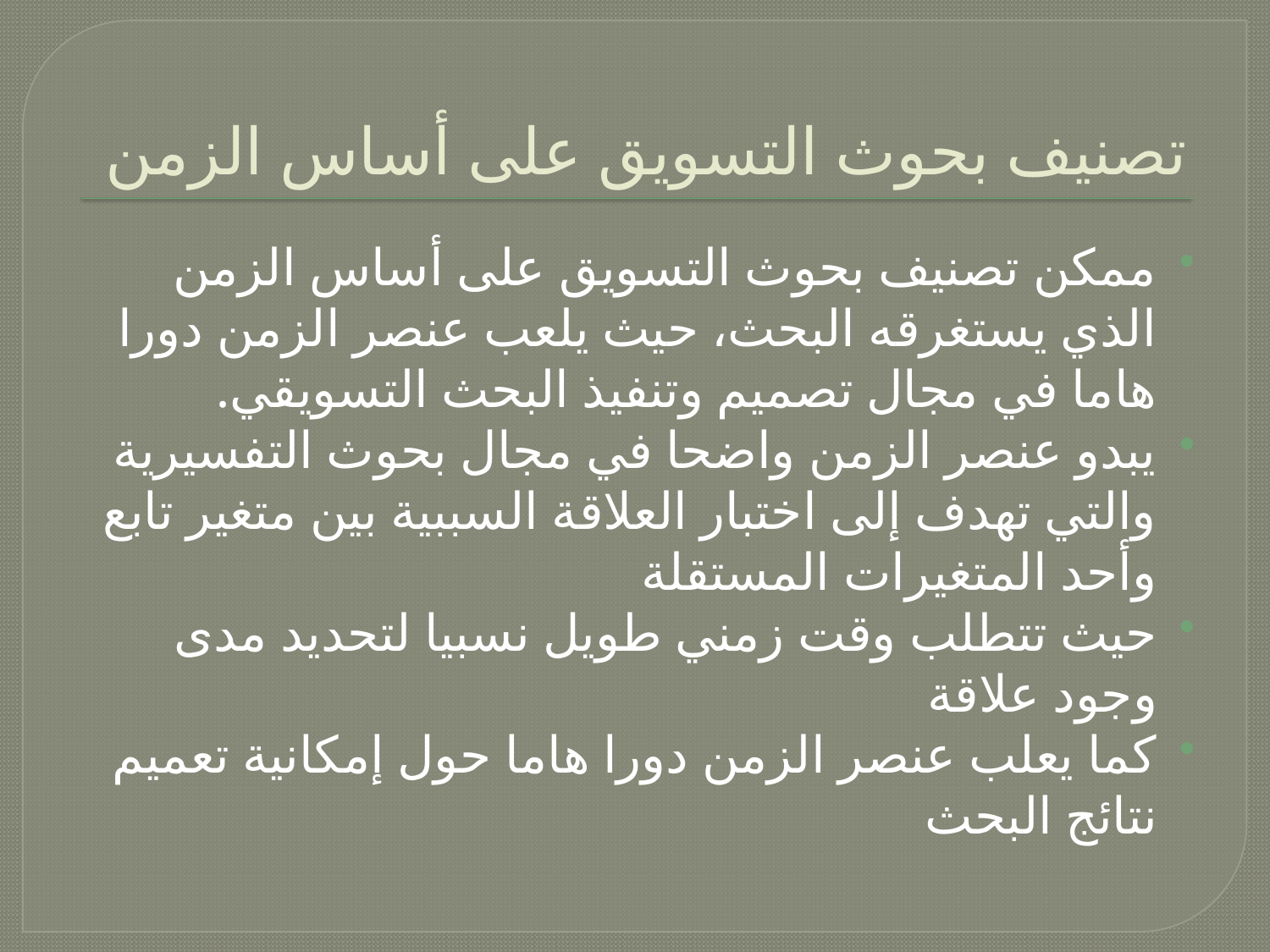

# تصنيف بحوث التسويق على أساس الزمن
ممكن تصنيف بحوث التسويق على أساس الزمن الذي يستغرقه البحث، حيث يلعب عنصر الزمن دورا هاما في مجال تصميم وتنفيذ البحث التسويقي.
يبدو عنصر الزمن واضحا في مجال بحوث التفسيرية والتي تهدف إلى اختبار العلاقة السببية بين متغير تابع وأحد المتغيرات المستقلة
حيث تتطلب وقت زمني طويل نسبيا لتحديد مدى وجود علاقة
كما يعلب عنصر الزمن دورا هاما حول إمكانية تعميم نتائج البحث